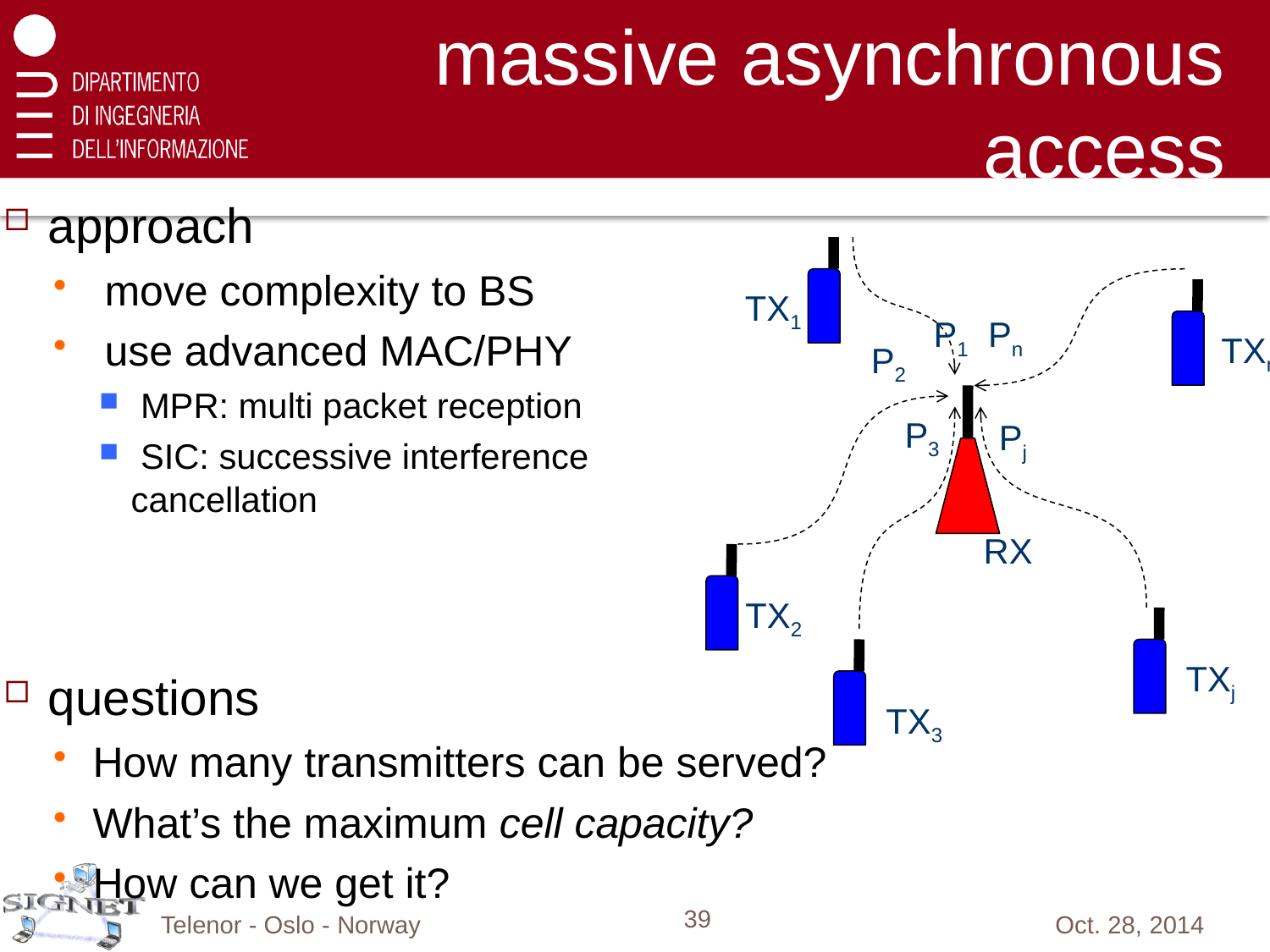

# massive asynchronous access
approach
 move complexity to BS
 use advanced MAC/PHY
 MPR: multi packet reception
 SIC: successive interference
cancellation

questions
How many transmitters can be served?
What’s the maximum cell capacity?
How can we get it?
P1
Pn
P2
P3
Pj

TX1

TXn

RX

TX2

TXj
TX3
Telenor - Oslo - Norway
39
Oct. 28, 2014